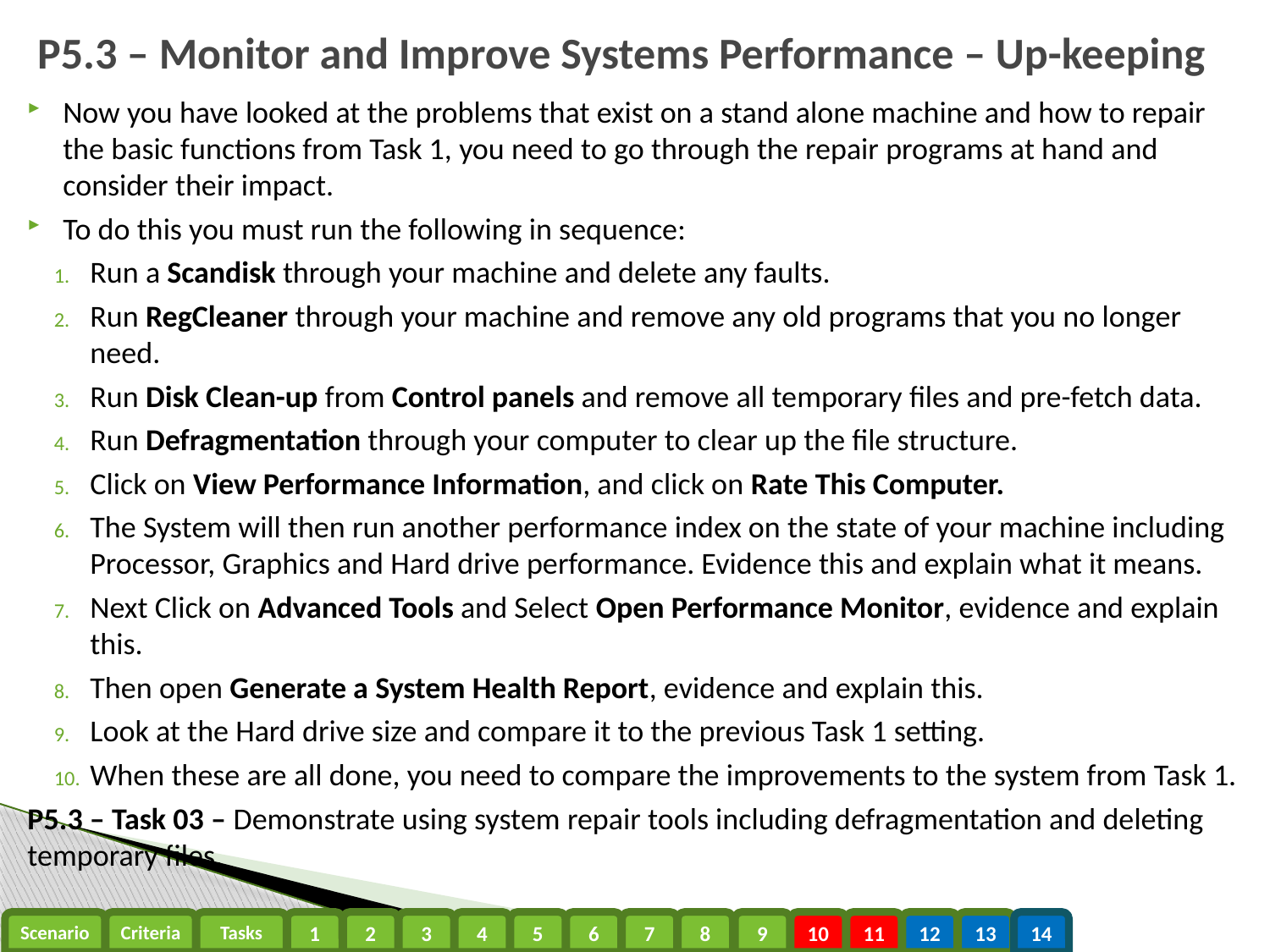

# P5.3 – Monitor and Improve Systems Performance – Up-keeping
Now you have looked at the problems that exist on a stand alone machine and how to repair the basic functions from Task 1, you need to go through the repair programs at hand and consider their impact.
To do this you must run the following in sequence:
Run a Scandisk through your machine and delete any faults.
Run RegCleaner through your machine and remove any old programs that you no longer need.
Run Disk Clean-up from Control panels and remove all temporary files and pre-fetch data.
Run Defragmentation through your computer to clear up the file structure.
Click on View Performance Information, and click on Rate This Computer.
The System will then run another performance index on the state of your machine including Processor, Graphics and Hard drive performance. Evidence this and explain what it means.
Next Click on Advanced Tools and Select Open Performance Monitor, evidence and explain this.
Then open Generate a System Health Report, evidence and explain this.
Look at the Hard drive size and compare it to the previous Task 1 setting.
When these are all done, you need to compare the improvements to the system from Task 1.
P5.3 – Task 03 – Demonstrate using system repair tools including defragmentation and deleting temporary files.